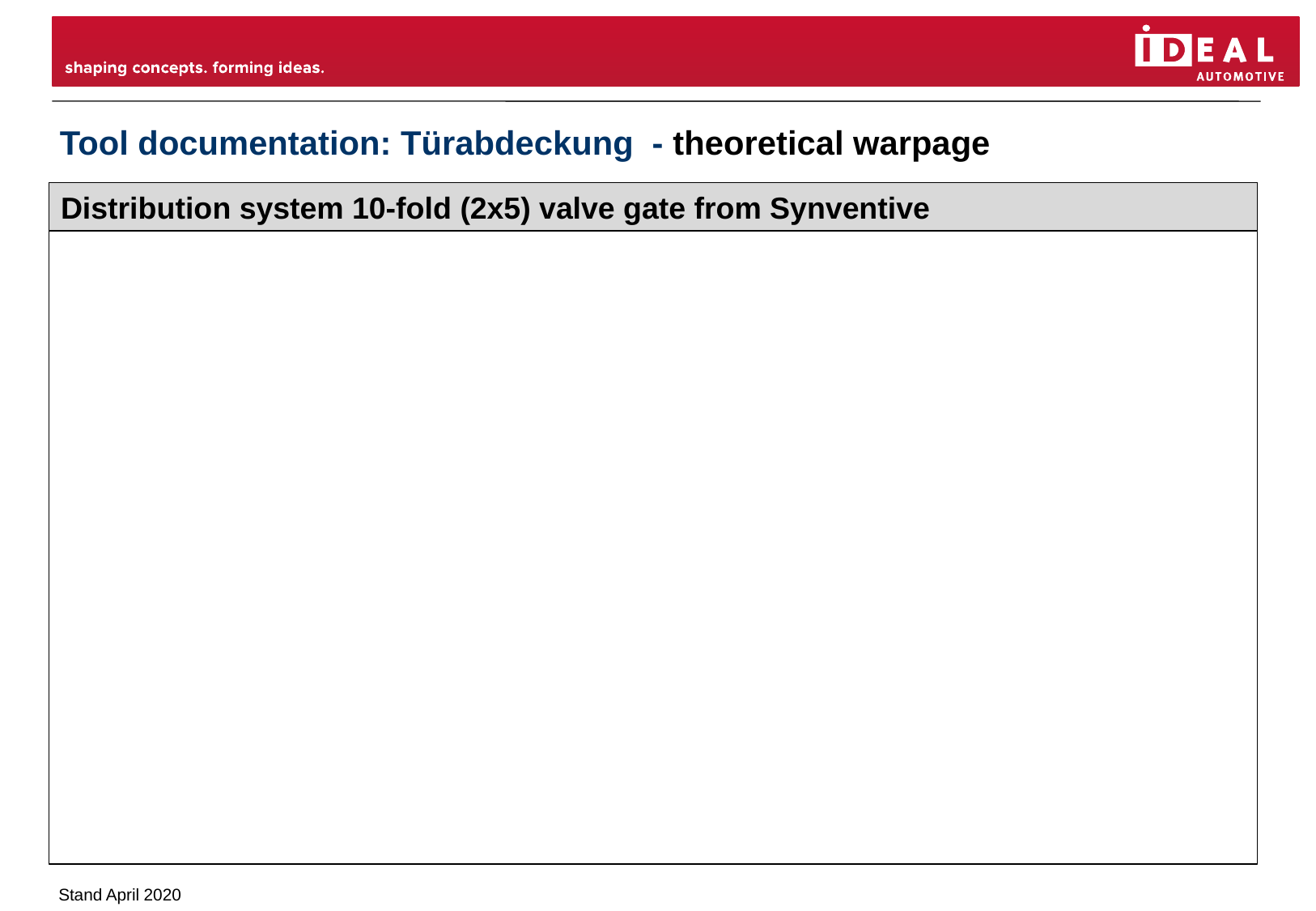

Tool documentation: Türabdeckung  - theoretical warpage
Distribution system 10-fold (2x5) valve gate from Synventive